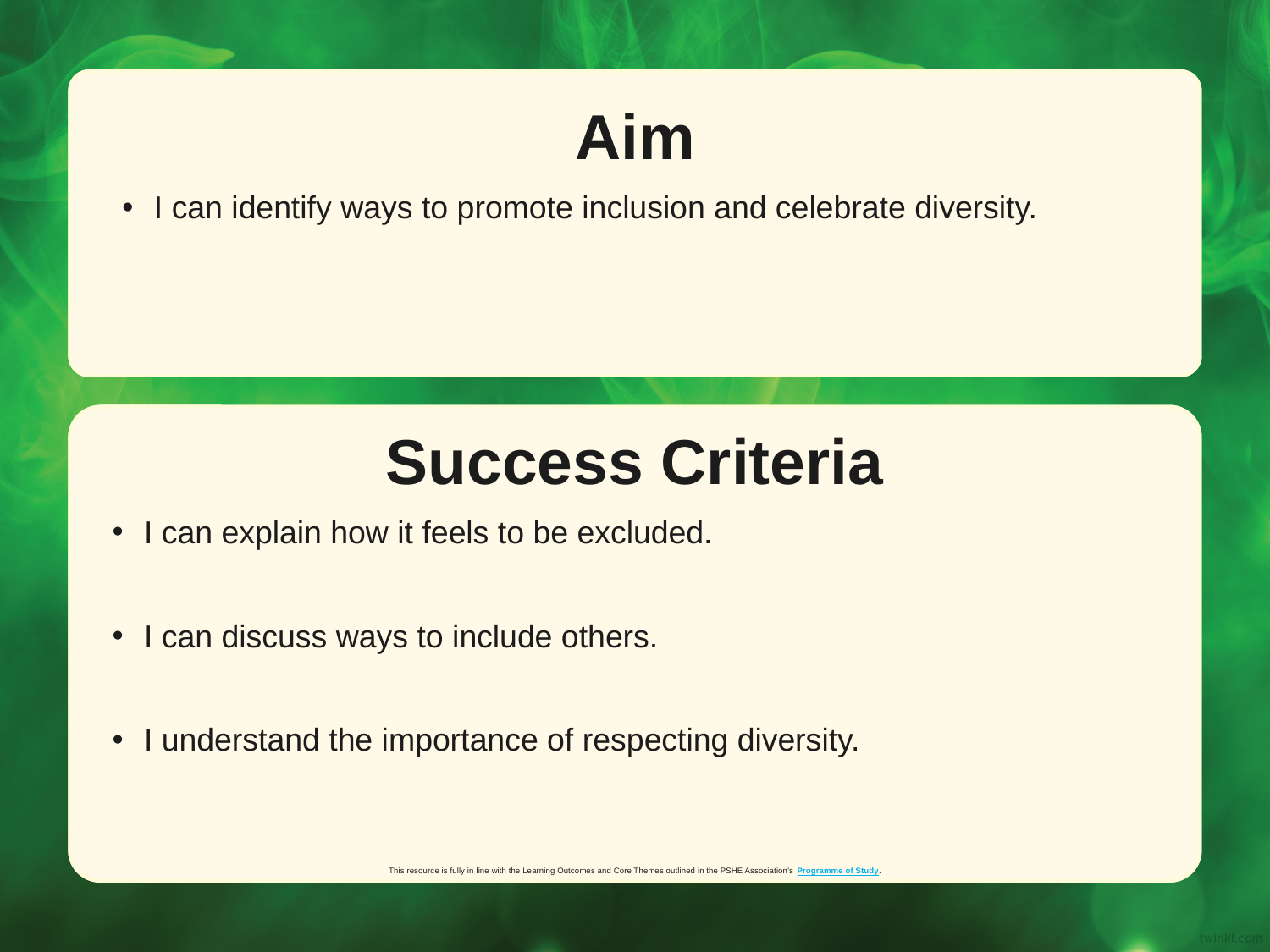

Aim
I can identify ways to promote inclusion and celebrate diversity.

Success Criteria
I can explain how it feels to be excluded.

I can discuss ways to include others.

I understand the importance of respecting diversity.
This resource is fully in line with the Learning Outcomes and Core Themes outlined in the PSHE Association’s Programme of Study.